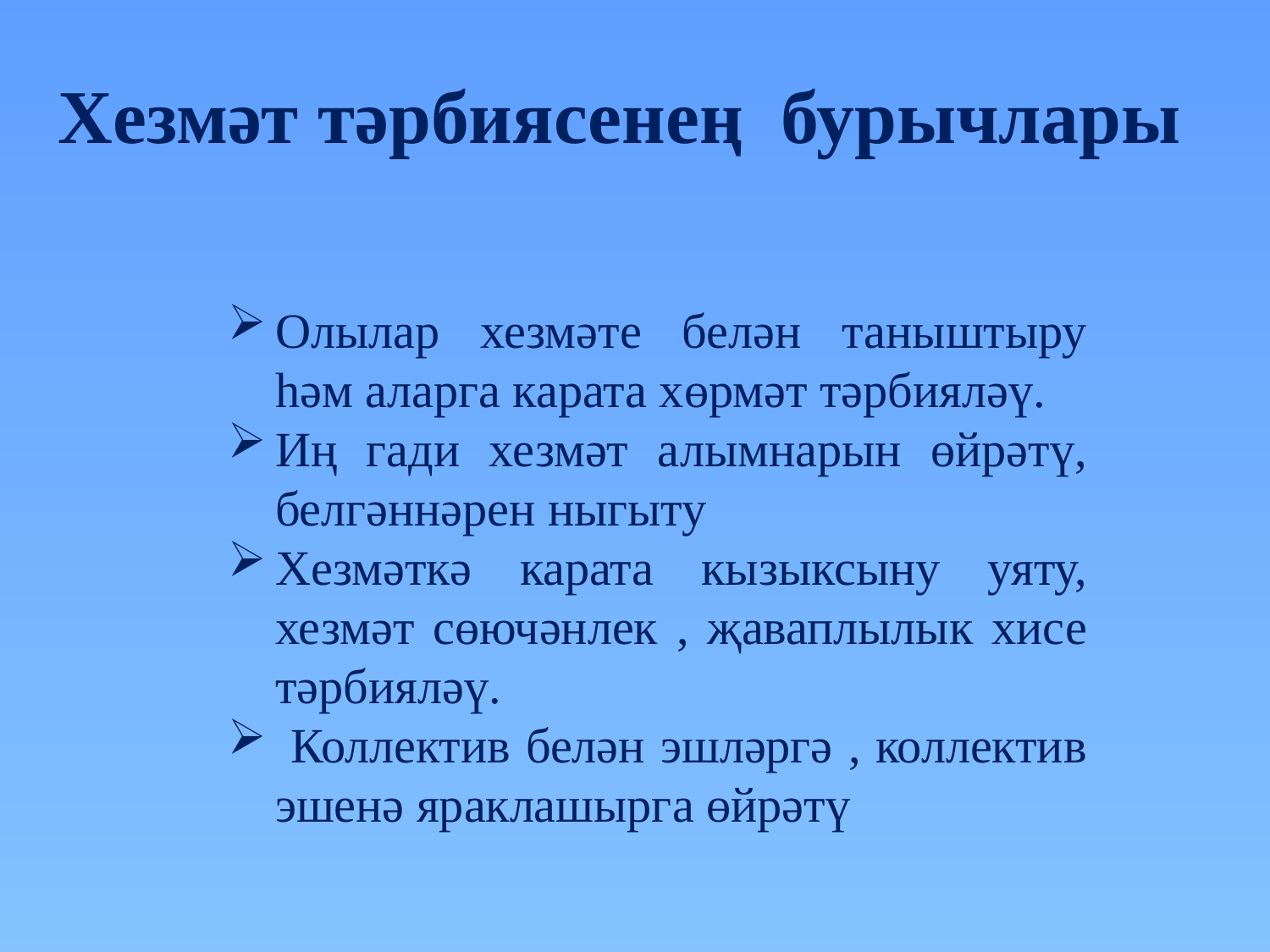

# Хезмәт тәрбиясенең  бурычлары
Олылар хезмәте белән таныштыру һәм аларга карата хөрмәт тәрбияләү.
Иң гади хезмәт алымнарын өйрәтү, белгәннәрен ныгыту
Хезмәткә карата кызыксыну уяту, хезмәт сөючәнлек , җаваплылык хисе тәрбияләү.
 Коллектив белән эшләргә , коллектив эшенә яраклашырга өйрәтү